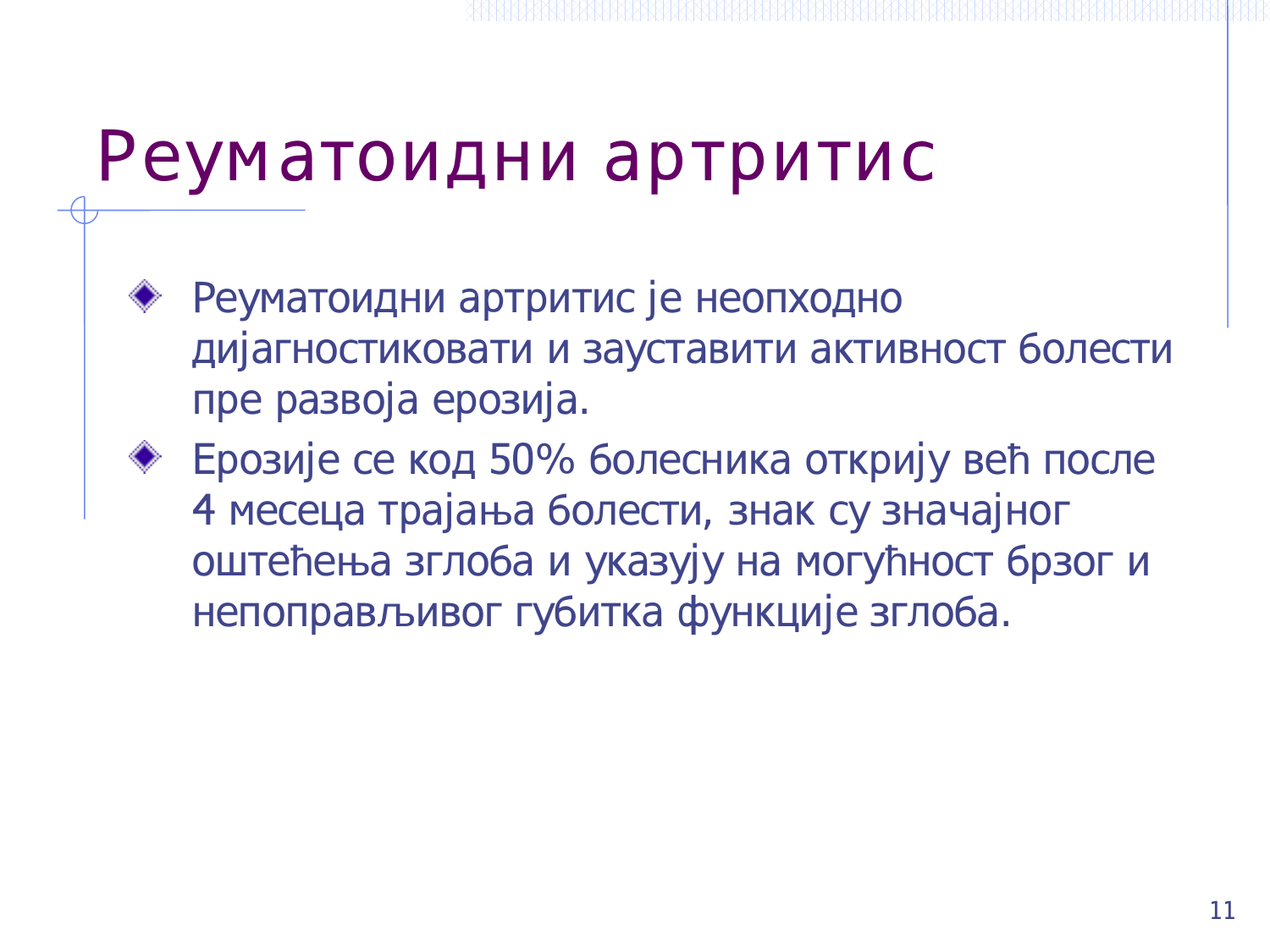

# Реуматоидни артритис
Реуматоидни артритис је неопходно дијагностиковати и зауставити активност болести пре развоја ерозија.
Ерозије се код 50% болесника открију већ после 4 месеца трајања болести, знак су значајног оштећења зглоба и указују на могућност брзог и непоправљивог губитка функције зглоба.
11